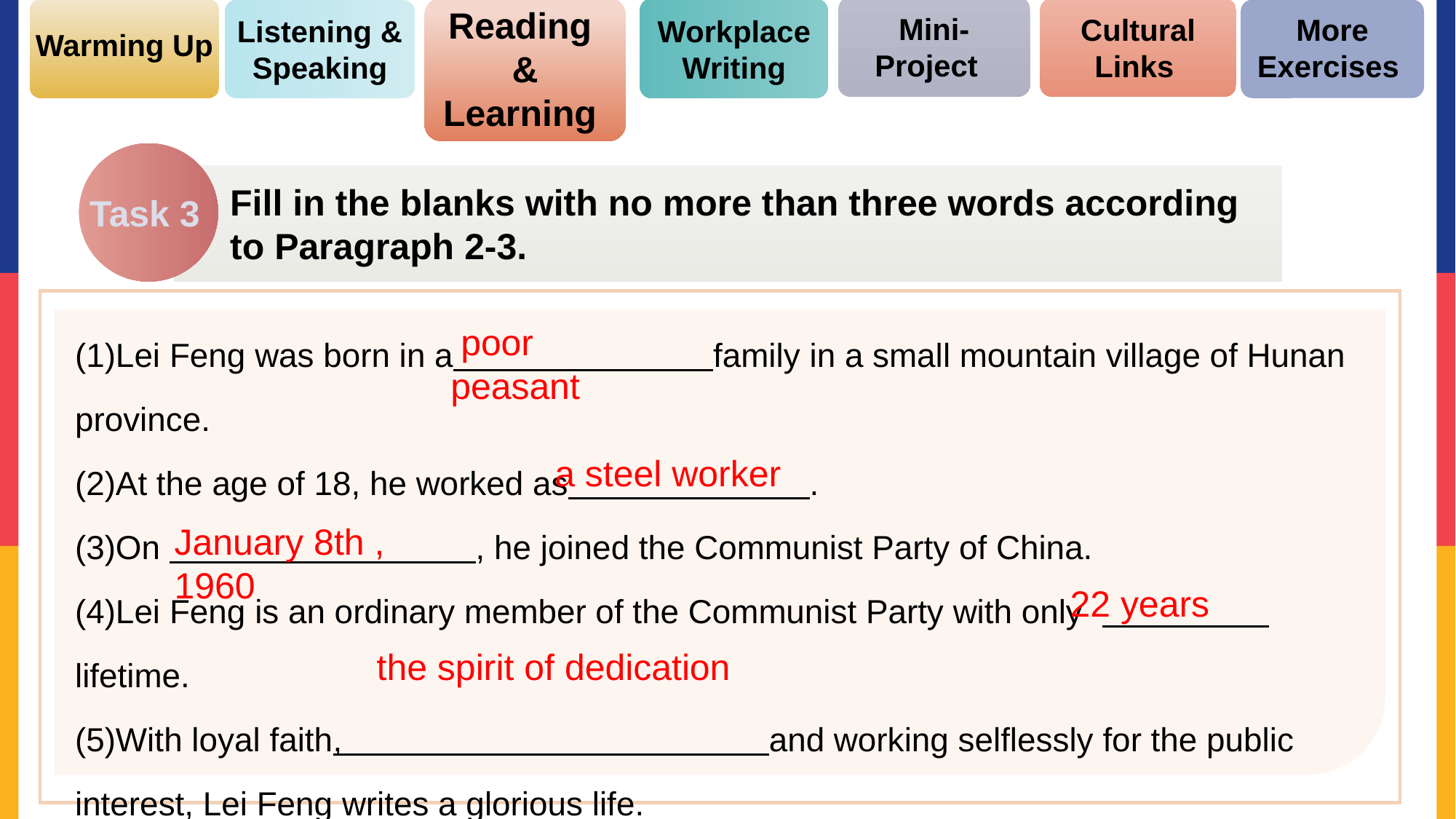

Reading
& Learning

Mini-Project
Cultural Links
More Exercises
Workplace Writing
Listening & Speaking
Warming Up

Fill in the blanks with no more than three words according to Paragraph 2-3.
Task 3

(1)Lei Feng was born in a                            family in a small mountain village of Hunan province.
(2)At the age of 18, he worked as                          .
(3)On                                  , he joined the Communist Party of China.
(4)Lei Feng is an ordinary member of the Communist Party with only                     lifetime.
(5)With loyal faith,                                              and working selflessly for the public interest, Lei Feng writes a glorious life.

 poor peasant
a steel worker
January 8th , 1960
22 years
 the spirit of dedication